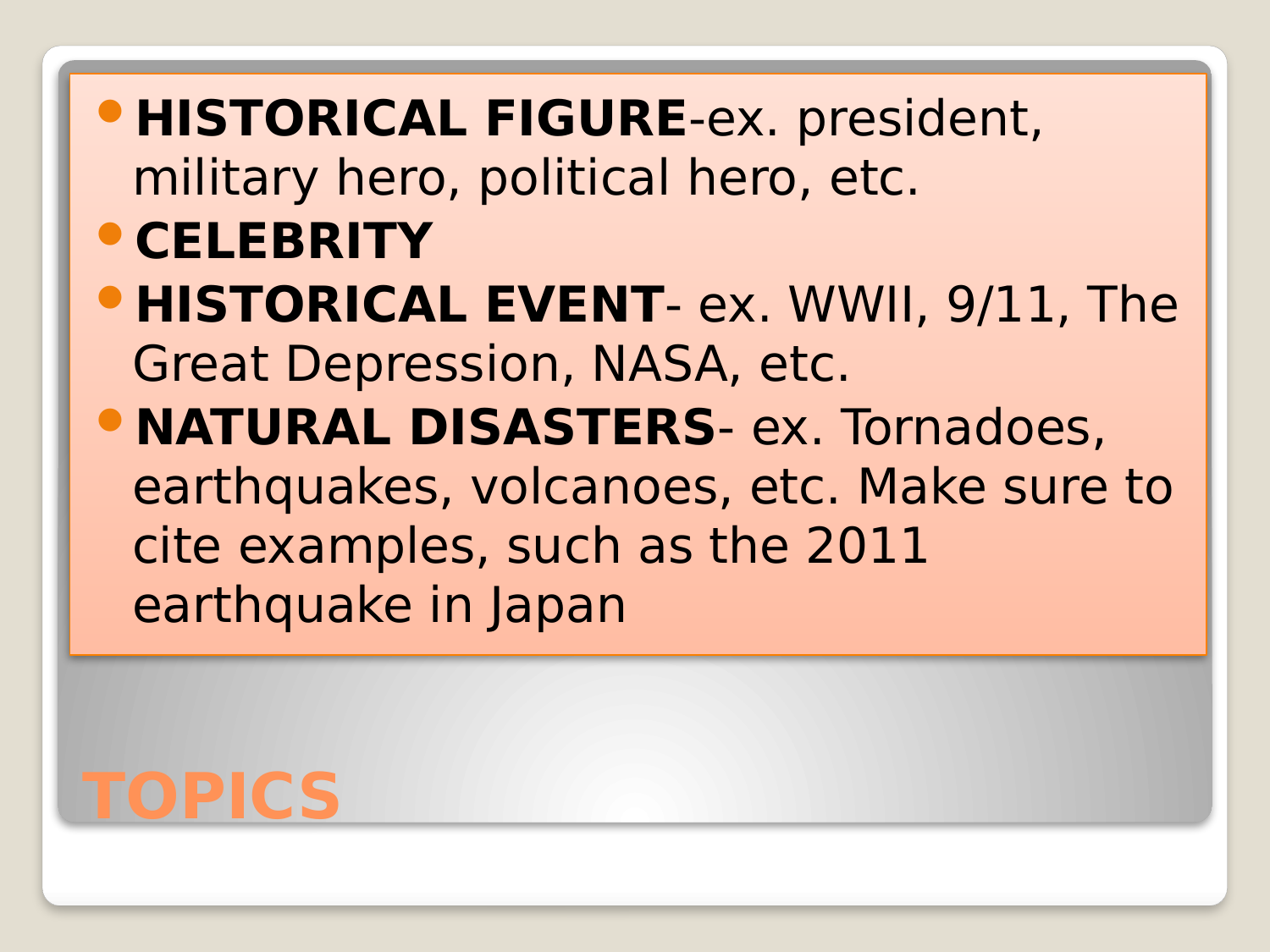

Historical Figure-ex. president, military hero, political hero, etc.
Celebrity
Historical Event- ex. WWII, 9/11, The Great Depression, NASA, etc.
Natural Disasters- ex. Tornadoes, earthquakes, volcanoes, etc. Make sure to cite examples, such as the 2011 earthquake in Japan

# TOPICS